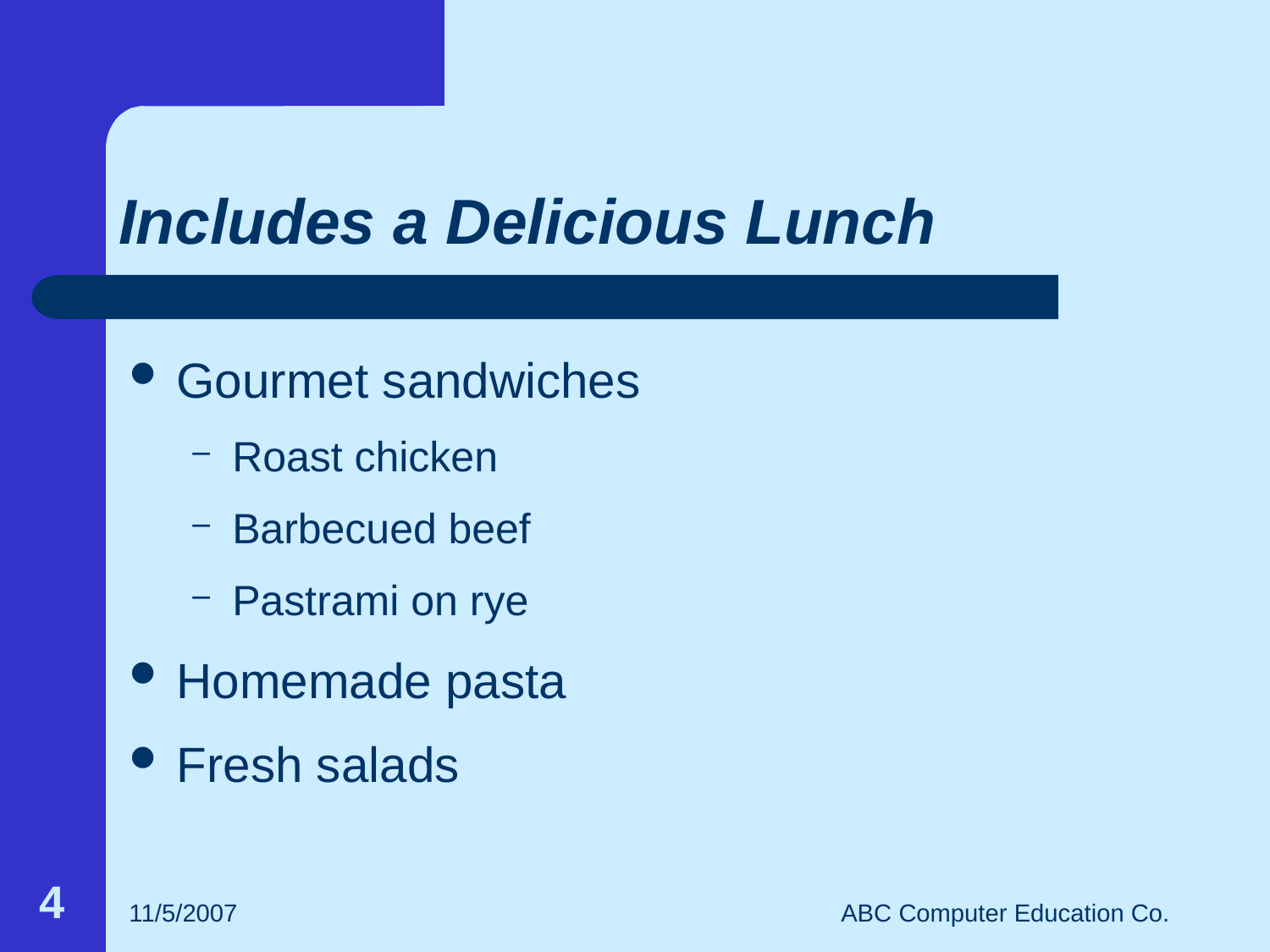

# Includes a Delicious Lunch
Gourmet sandwiches
Roast chicken
Barbecued beef
Pastrami on rye
Homemade pasta
Fresh salads
4
11/5/2007
ABC Computer Education Co.